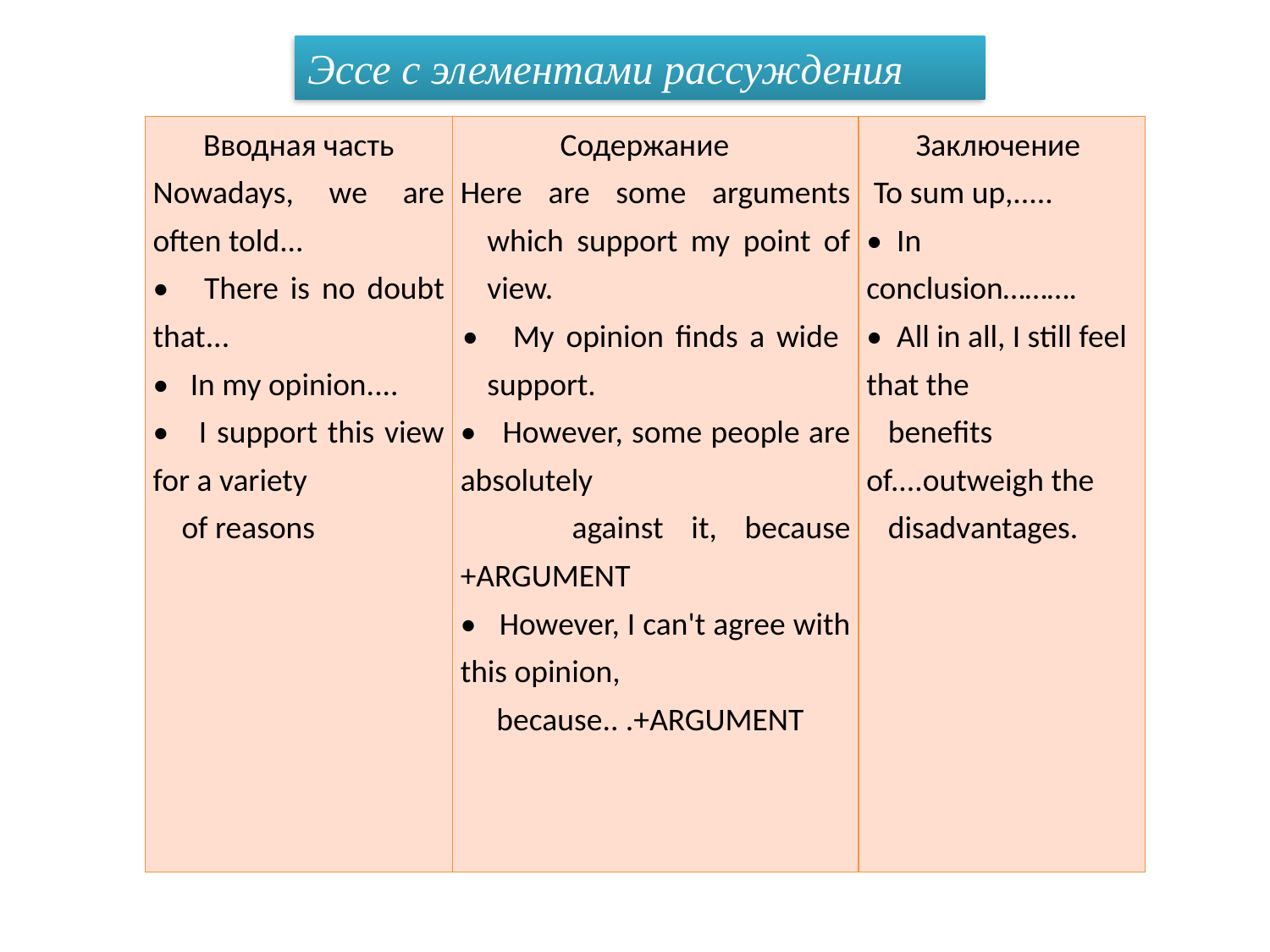

Эссе с элементами рассуждения
| Вводная часть Nowadays, we are often told... • There is no doubt that... • In my opinion.... • I support this view for a variety of reasons | Содержание Here are some arguments which support my point of view. • My opinion finds a wide support. • However, some people are absolutely against it, because +ARGUMENT • However, I can't agree with this opinion, because.. .+ARGUMENT | Заключение То sum up,..... • In conclusion………. • All in all, I still feel that the benefits of....outweigh the disadvantages. |
| --- | --- | --- |